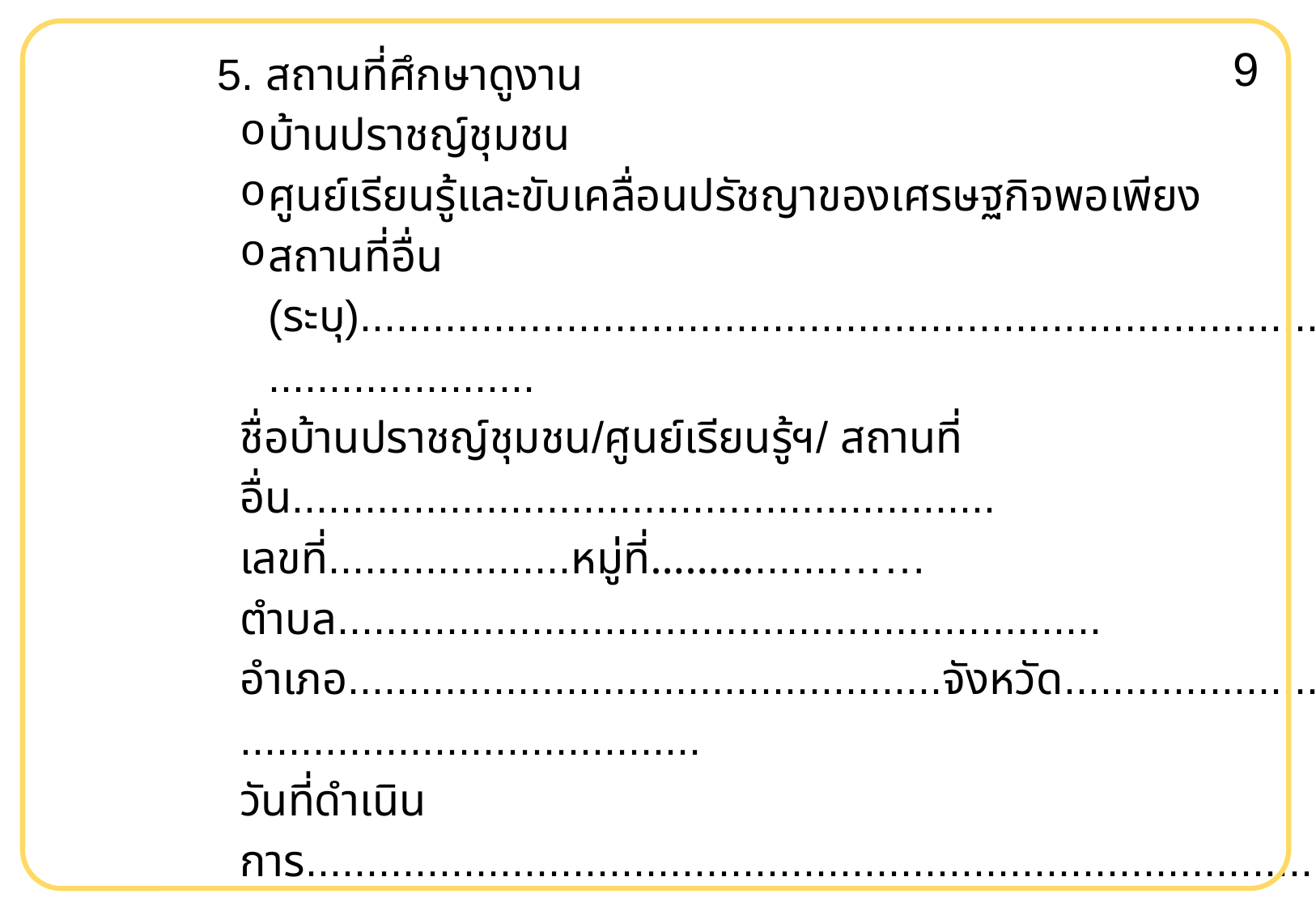

5. สถานที่ศึกษาดูงาน
บ้านปราชญ์ชุมชน
ศูนย์เรียนรู้และขับเคลื่อนปรัชญาของเศรษฐกิจพอเพียง
สถานที่อื่น (ระบุ).......................................................................................................
ชื่อบ้านปราชญ์ชุมชน/ศูนย์เรียนรู้ฯ/ สถานที่อื่น..........................................................
เลขที่....................หมู่ที่……….......…… ตำบล...............................................................
อำเภอ.................................................จังหวัด.............................................................
วันที่ดำเนินการ...........................................................................................................
6. วัสดุสนับสนุนฝึกอาชีพที่ได้รับ (ระบุ)........................................................................
7. ผลการฝึกอาชีพของครัวเรือน (ตอบได้มากกว่า 1 ตัวเลือก)
มีความรู้ ความเข้าใจ ในการฝึกปฏิบัติอาชีพ
สามารถนำไปเป็นอาชีพได้จริง
ไม่สามารถนำไปเป็นอาชีพได้ เพราะ..........................................................................
......................................................................................................................................

9